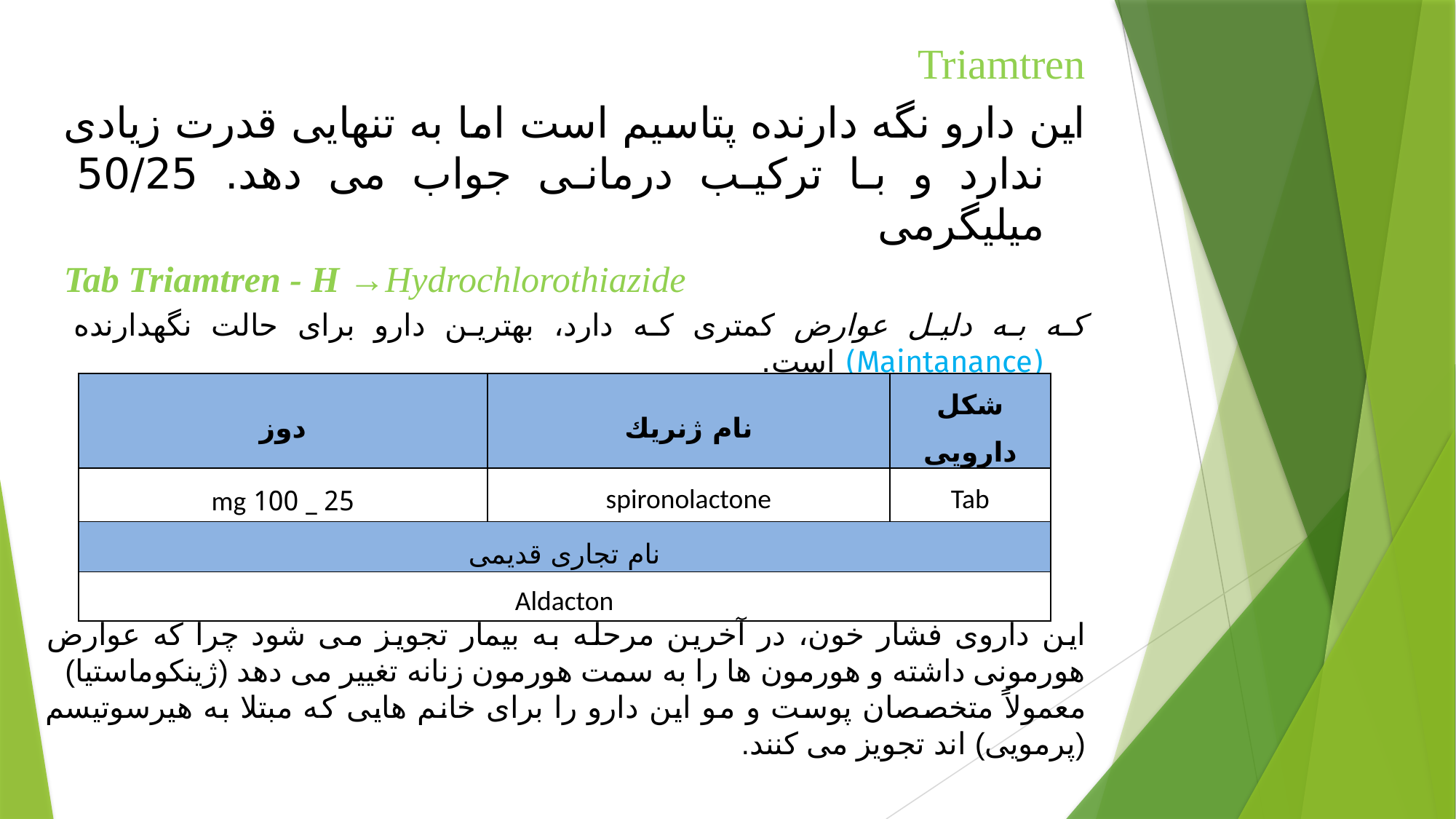

Triamtren
این دارو نگه دارنده پتاسیم است اما به تنهایی قدرت زیادی ندارد و با ترکیب درمانی جواب می دهد. 50/25 میلیگرمی
Tab Triamtren - H →Hydrochlorothiazide
که به دلیل عوارض کمتری که دارد، بهترین دارو برای حالت نگهدارنده (Maintanance) است.
| دوز | نام ژنريك | شکل دارویی |
| --- | --- | --- |
| 25 \_ 100 mg | spironolactone | Tab |
| نام تجاری قدیمی |  |  |
| Aldacton |  |  |
این داروی فشار خون، در آخرین مرحله به بیمار تجویز می شود چرا که عوارض هورمونی داشته و هورمون ها را به سمت هورمون زنانه تغییر می دهد (ژینکوماستیا)
معمولاً متخصصان پوست و مو این دارو را برای خانم هایی که مبتلا به هیرسوتیسم (پرمویی) اند تجویز می کنند.